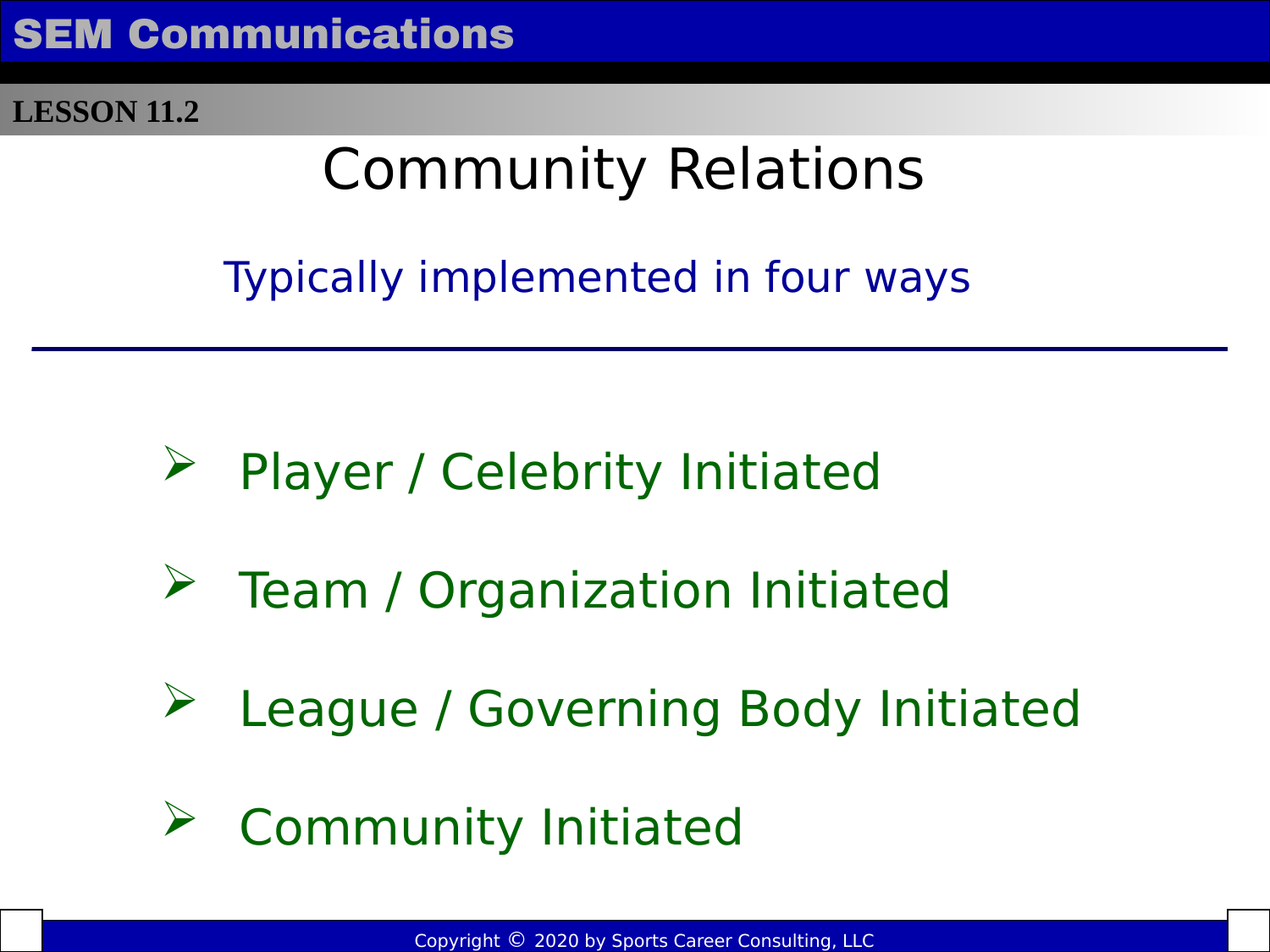

SEM Communications
LESSON 11.2
Community Relations
Typically implemented in four ways

  Player / Celebrity Initiated

  Team / Organization Initiated

  League / Governing Body Initiated

  Community Initiated
Copyright © 2020 by Sports Career Consulting, LLC